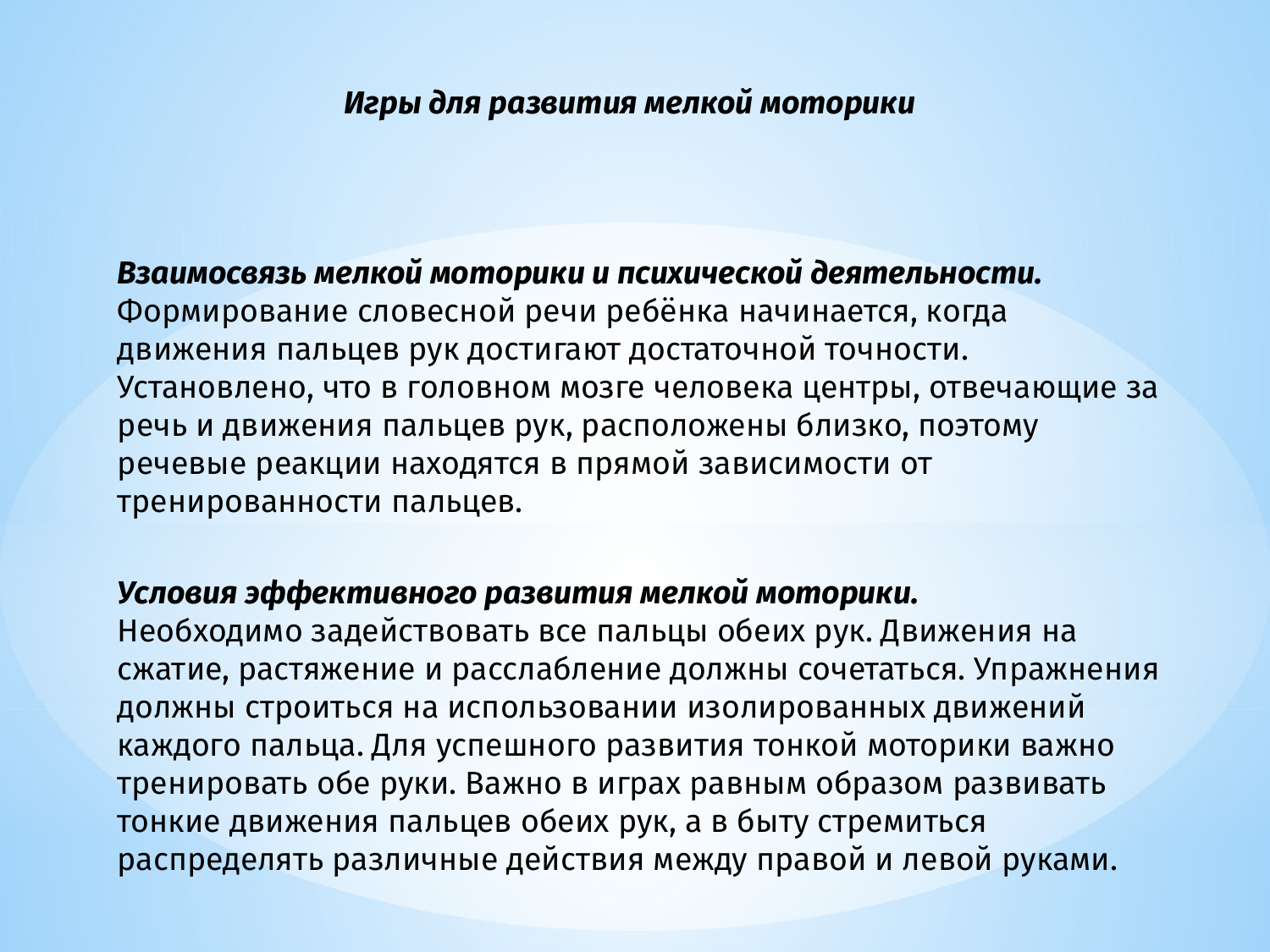

Игры для развития мелкой моторики
Взаимосвязь мелкой моторики и психической деятельности.
Формирование словесной речи ребёнка начинается, когда движения пальцев рук достигают достаточной точности. Установлено, что в головном мозге человека центры, отвечающие за речь и движения пальцев рук, расположены близко, поэтому речевые реакции находятся в прямой зависимости от тренированности пальцев.
Условия эффективного развития мелкой моторики.
Необходимо задействовать все пальцы обеих рук. Движения на сжатие, растяжение и расслабление должны сочетаться. Упражнения должны строиться на использовании изолированных движений каждого пальца. Для успешного развития тонкой моторики важно тренировать обе руки. Важно в играх равным образом развивать тонкие движения пальцев обеих рук, а в быту стремиться распределять различные действия между правой и левой руками.